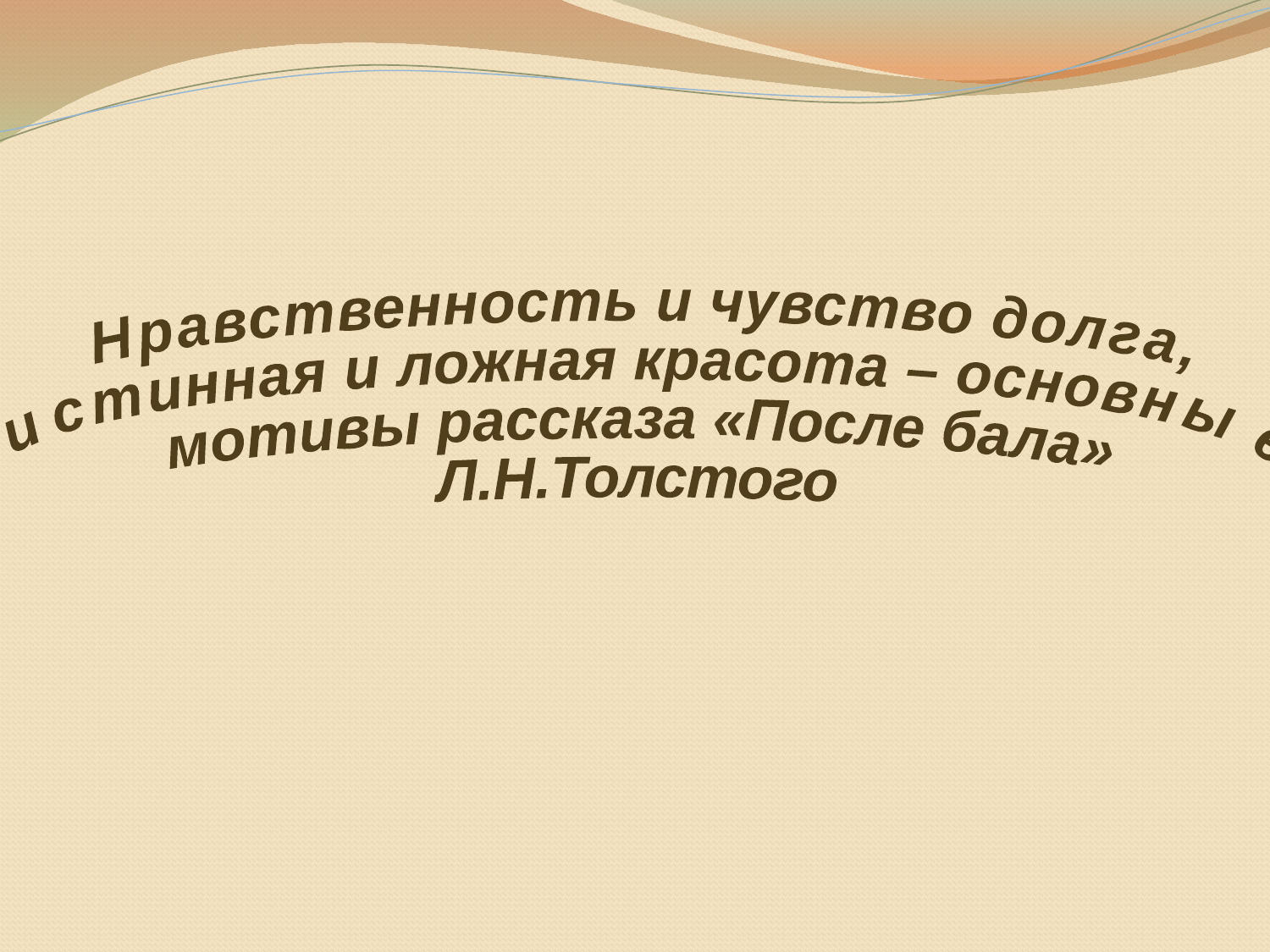

Нравственность и чувство долга,
истинная и ложная красота – основные
мотивы рассказа «После бала»
Л.Н.Толстого